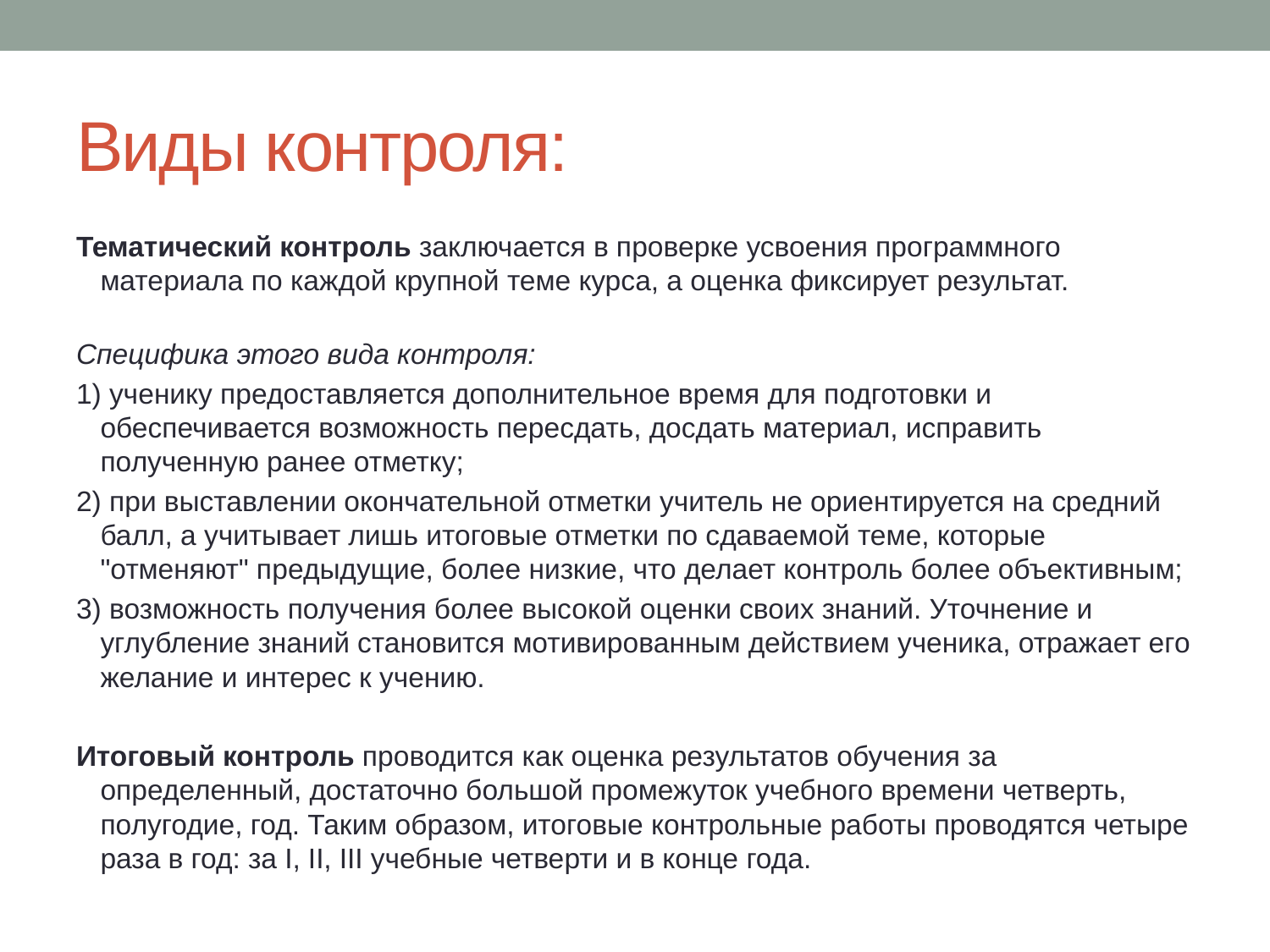

# Виды контроля:
Тематический контроль заключается в проверке усвоения программного материала по каждой крупной теме курса, а оценка фиксирует результат.
Специфика этого вида контроля:
1) ученику предоставляется дополнительное время для подготовки и обеспечивается возможность пересдать, досдать материал, исправить полученную ранее отметку;
2) при выставлении окончательной отметки учитель не ориентируется на средний балл, а учитывает лишь итоговые отметки по сдаваемой теме, которые "отменяют" предыдущие, более низкие, что делает контроль более объективным;
3) возможность получения более высокой оценки своих знаний. Уточнение и углубление знаний становится мотивированным действием ученика, отражает его желание и интерес к учению.

Итоговый контроль проводится как оценка результатов обучения за определенный, достаточно большой промежуток учебного времени четверть, полугодие, год. Таким образом, итоговые контрольные работы проводятся четыре раза в год: за I, II, III учебные четверти и в конце года.